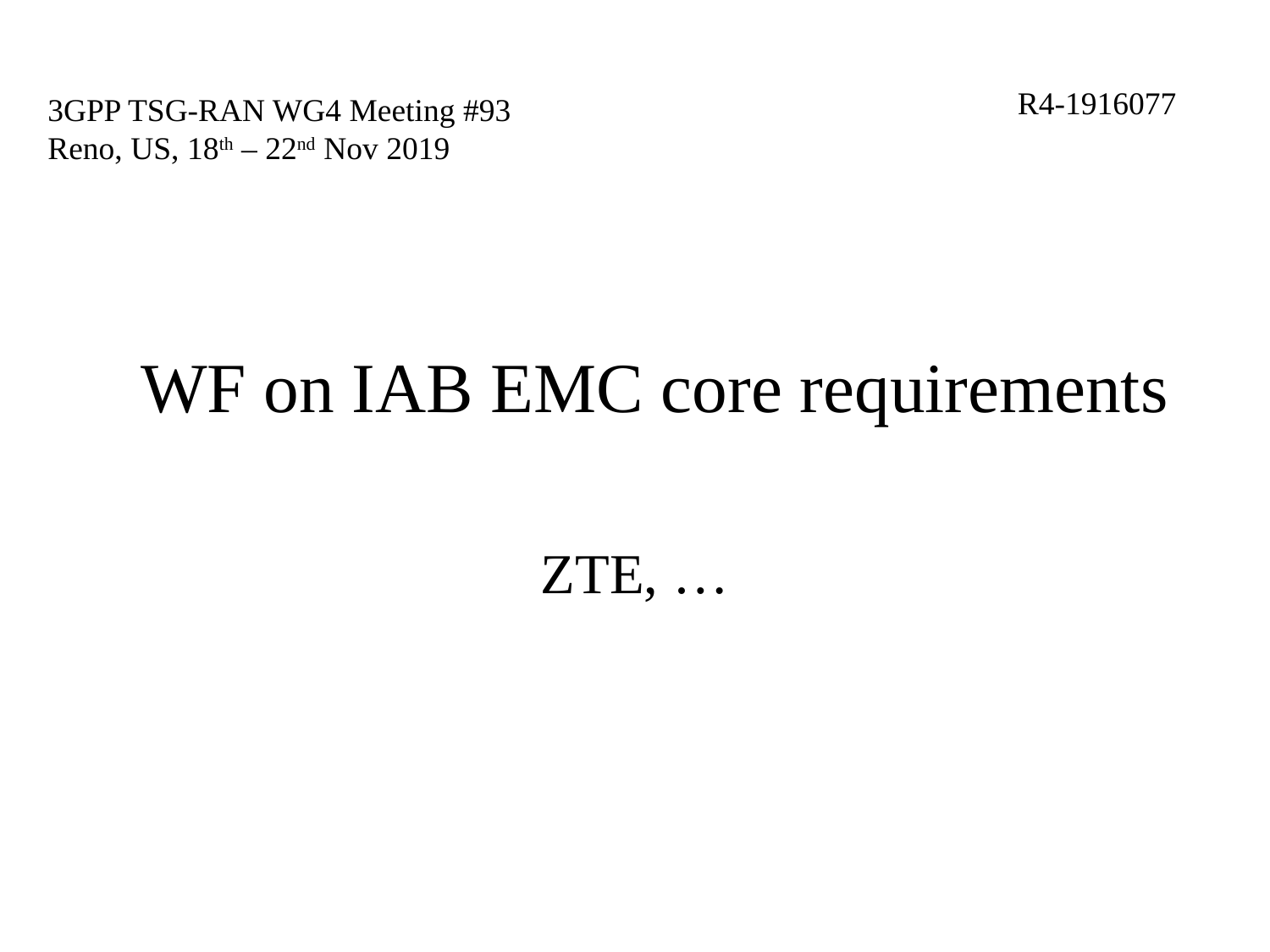

# 3GPP TSG-RAN WG4 Meeting #93 Reno, US, 18th – 22nd Nov 2019
R4-1916077
WF on IAB EMC core requirements
ZTE, …